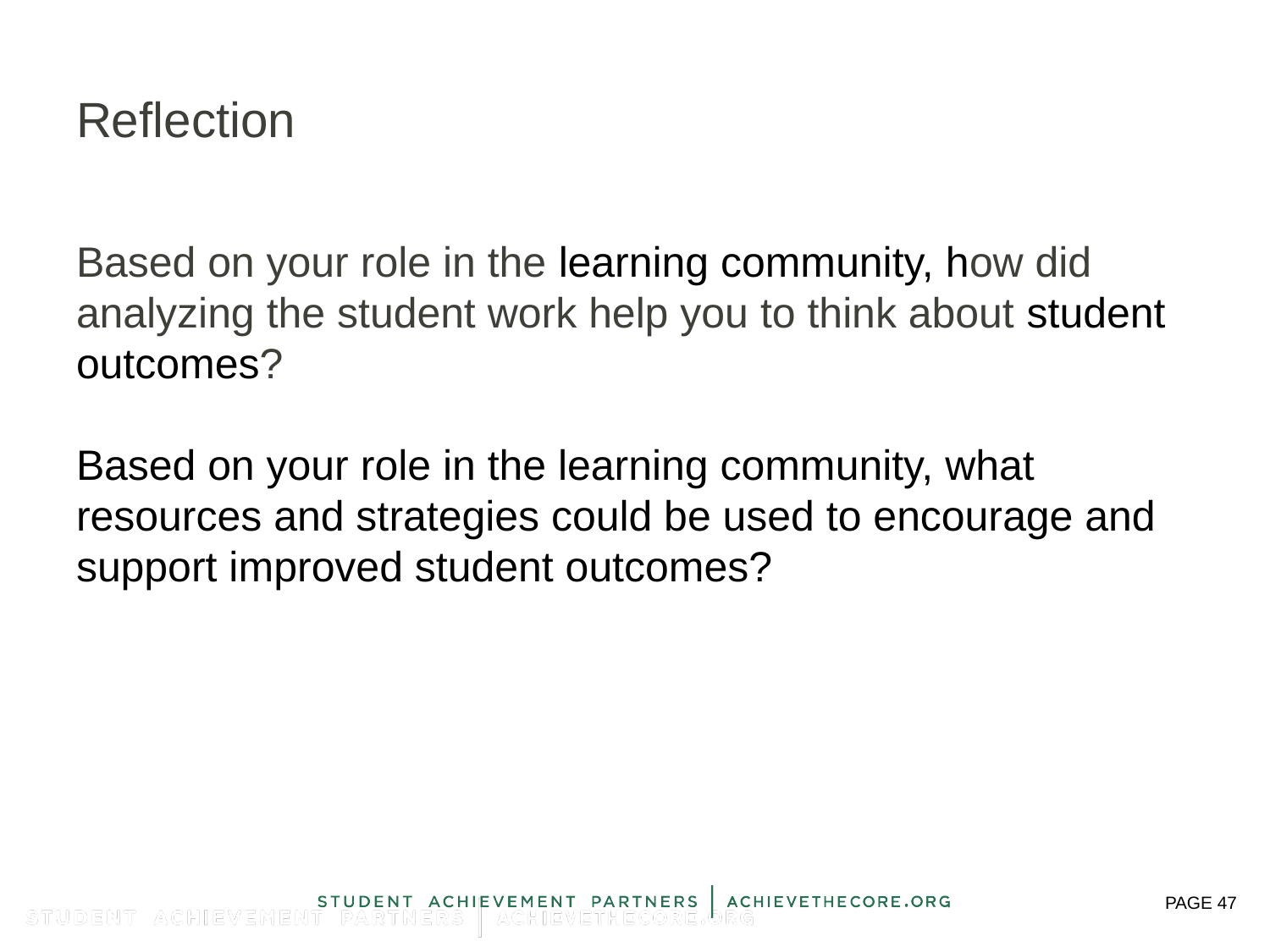

# Reflection
Based on your role in the learning community, how did analyzing the student work help you to think about student outcomes?

Based on your role in the learning community, what resources and strategies could be used to encourage and support improved student outcomes?